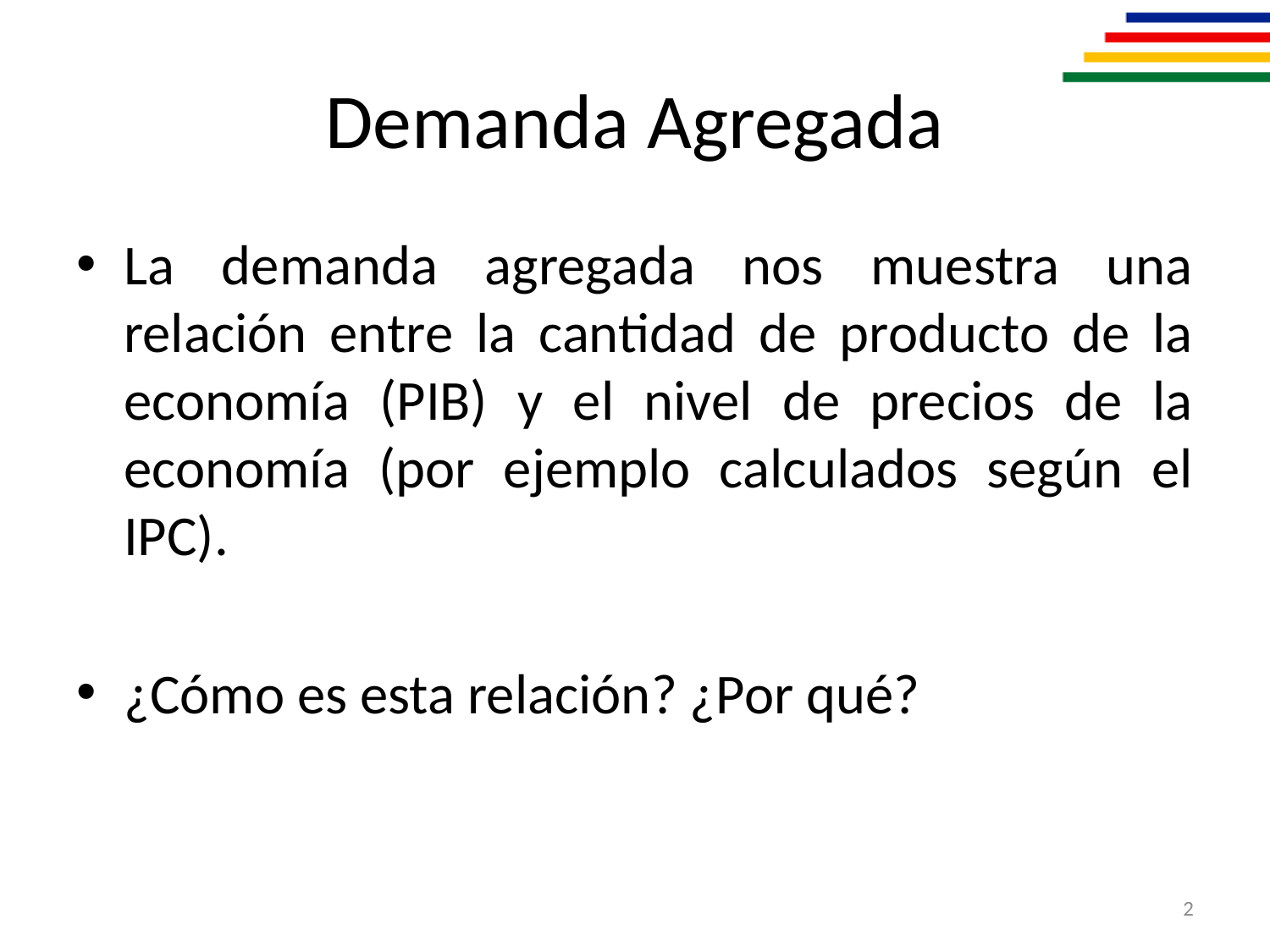

# Demanda Agregada
La demanda agregada nos muestra una relación entre la cantidad de producto de la economía (PIB) y el nivel de precios de la economía (por ejemplo calculados según el IPC).

¿Cómo es esta relación? ¿Por qué?
2